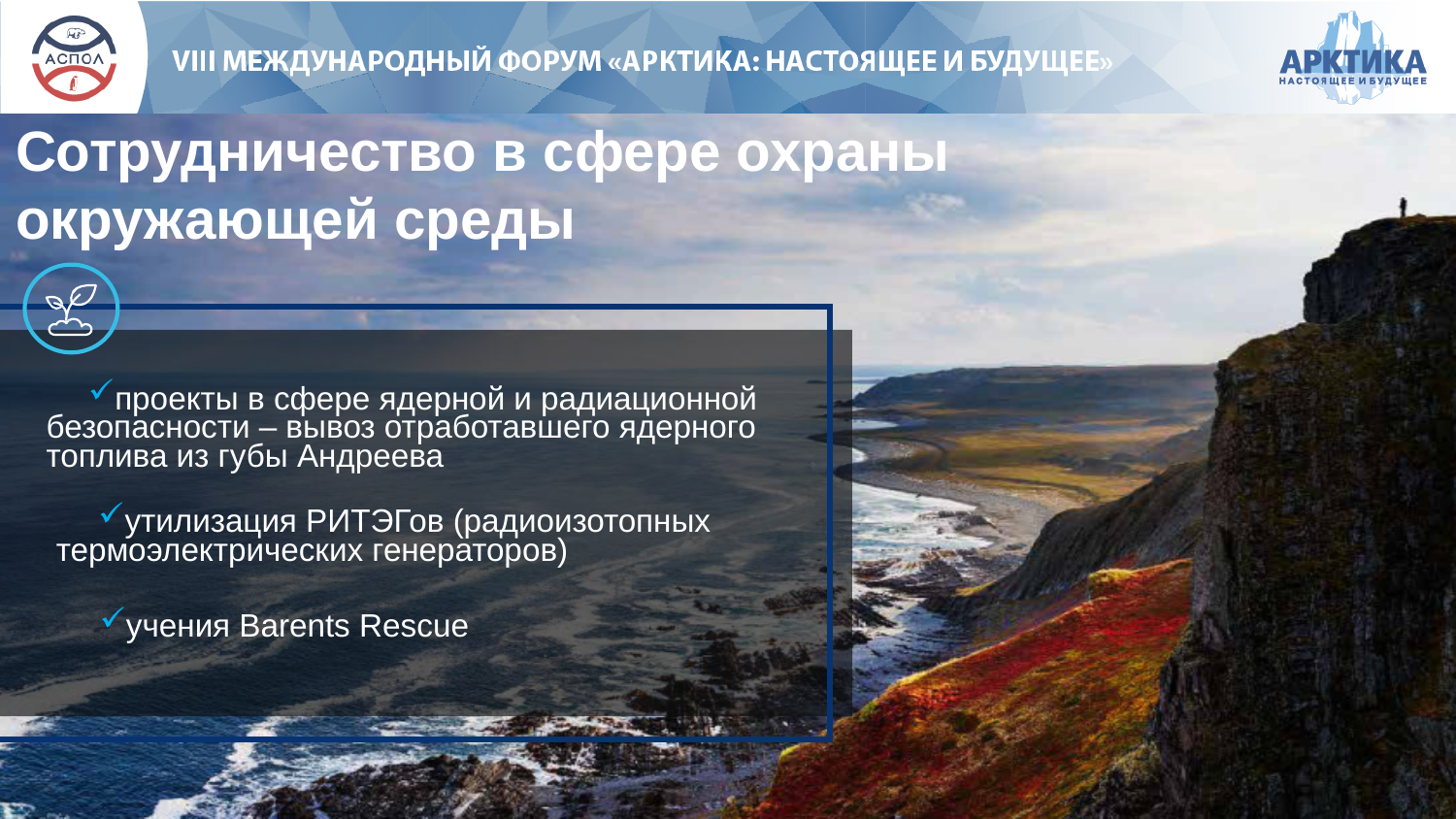

# Сотрудничество в сфере охраны окружающей среды

проекты в сфере ядерной и радиационной безопасности – вывоз отработавшего ядерного топлива из губы Андреева
утилизация РИТЭГов (радиоизотопных термоэлектрических генераторов)
учения Barents Rescue